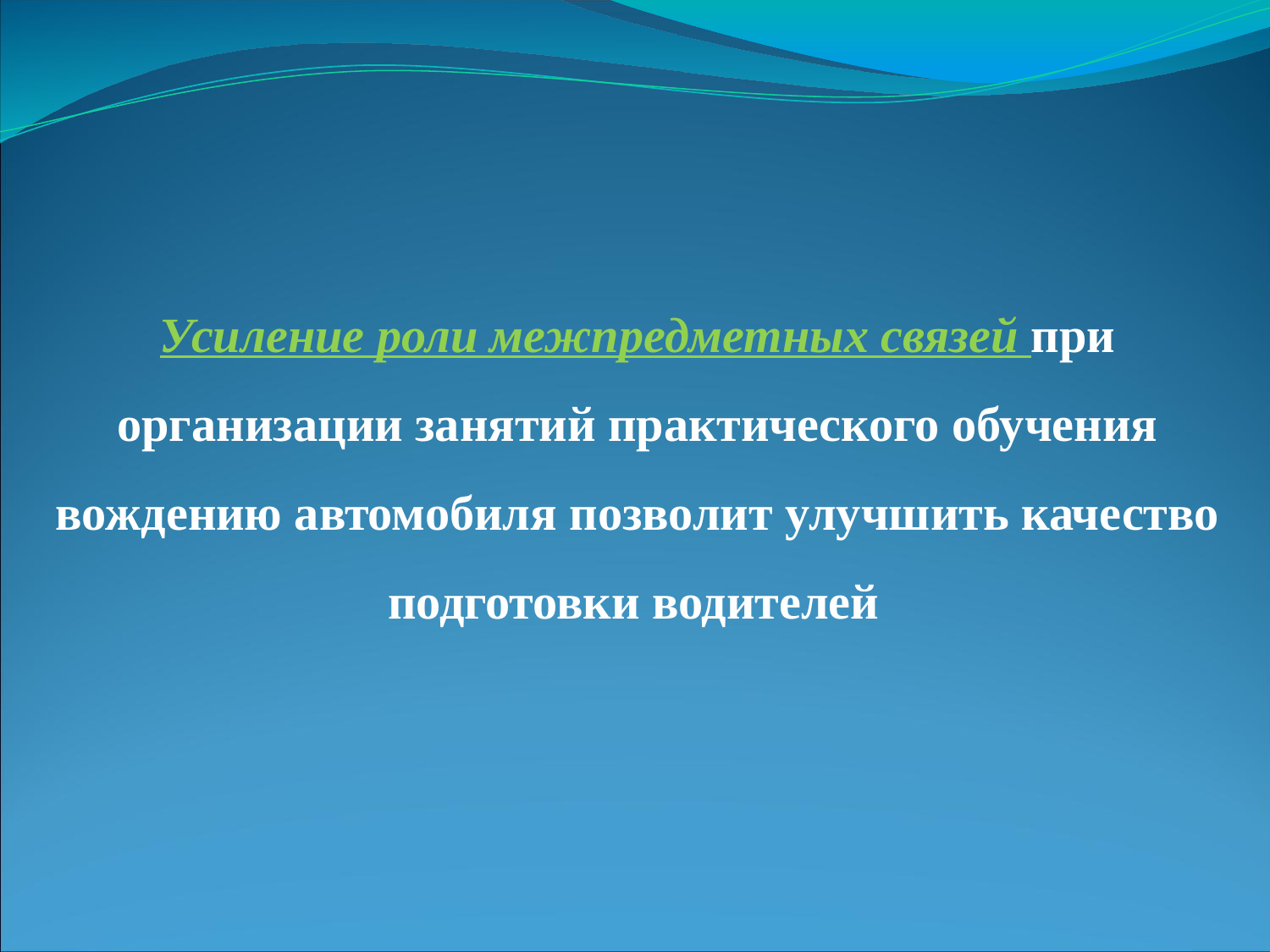

Усиление роли межпредметных связей при организации занятий практического обучения вождению автомобиля позволит улучшить качество подготовки водителей